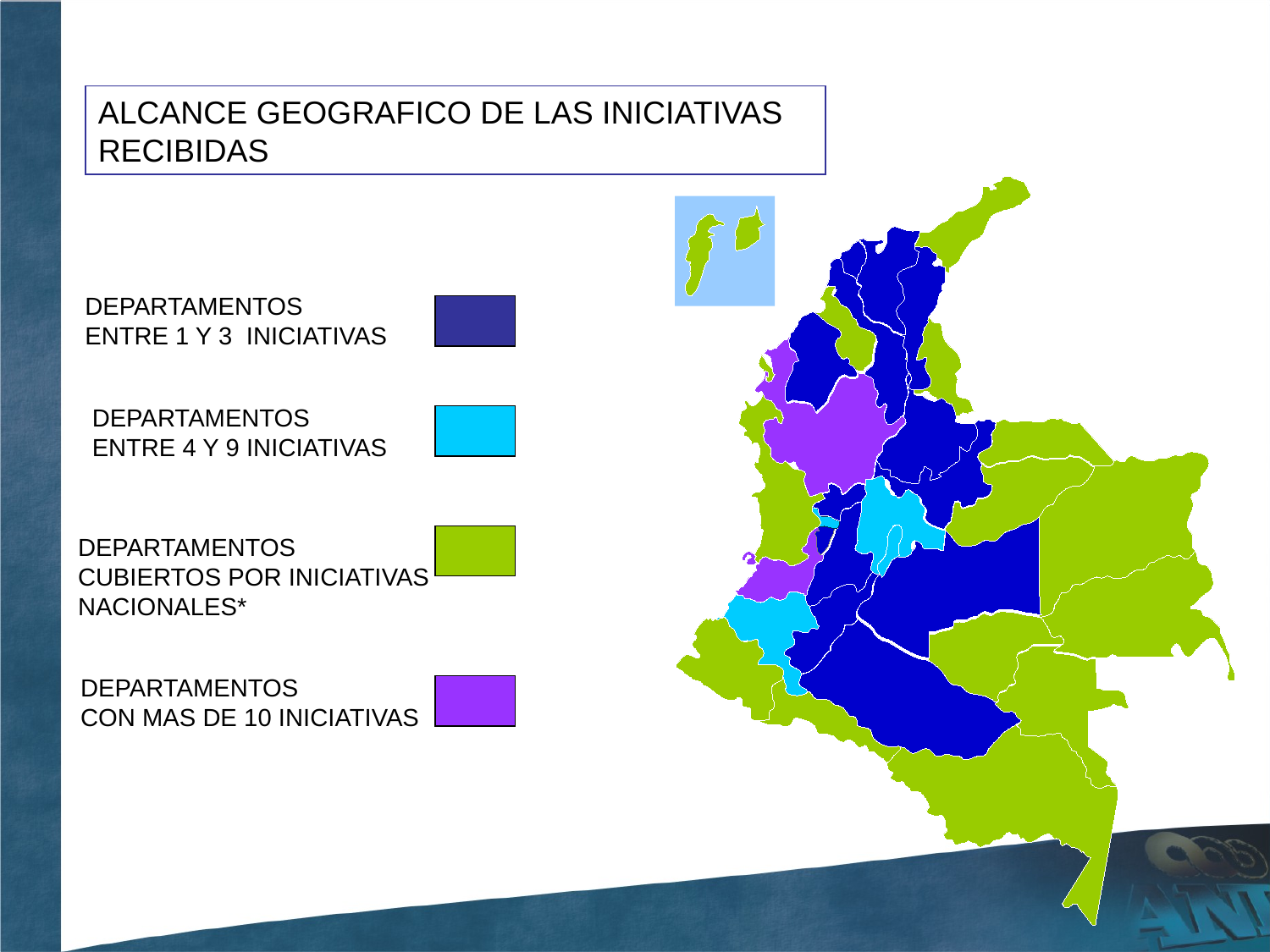

ALCANCE GEOGRAFICO DE LAS INICIATIVAS RECIBIDAS

DEPARTAMENTOS
ENTRE 1 Y 3  INICIATIVAS

DEPARTAMENTOS
ENTRE 4 Y 9 INICIATIVAS

DEPARTAMENTOS
CUBIERTOS POR INICIATIVAS
NACIONALES*

DEPARTAMENTOS
CON MAS DE 10 INICIATIVAS